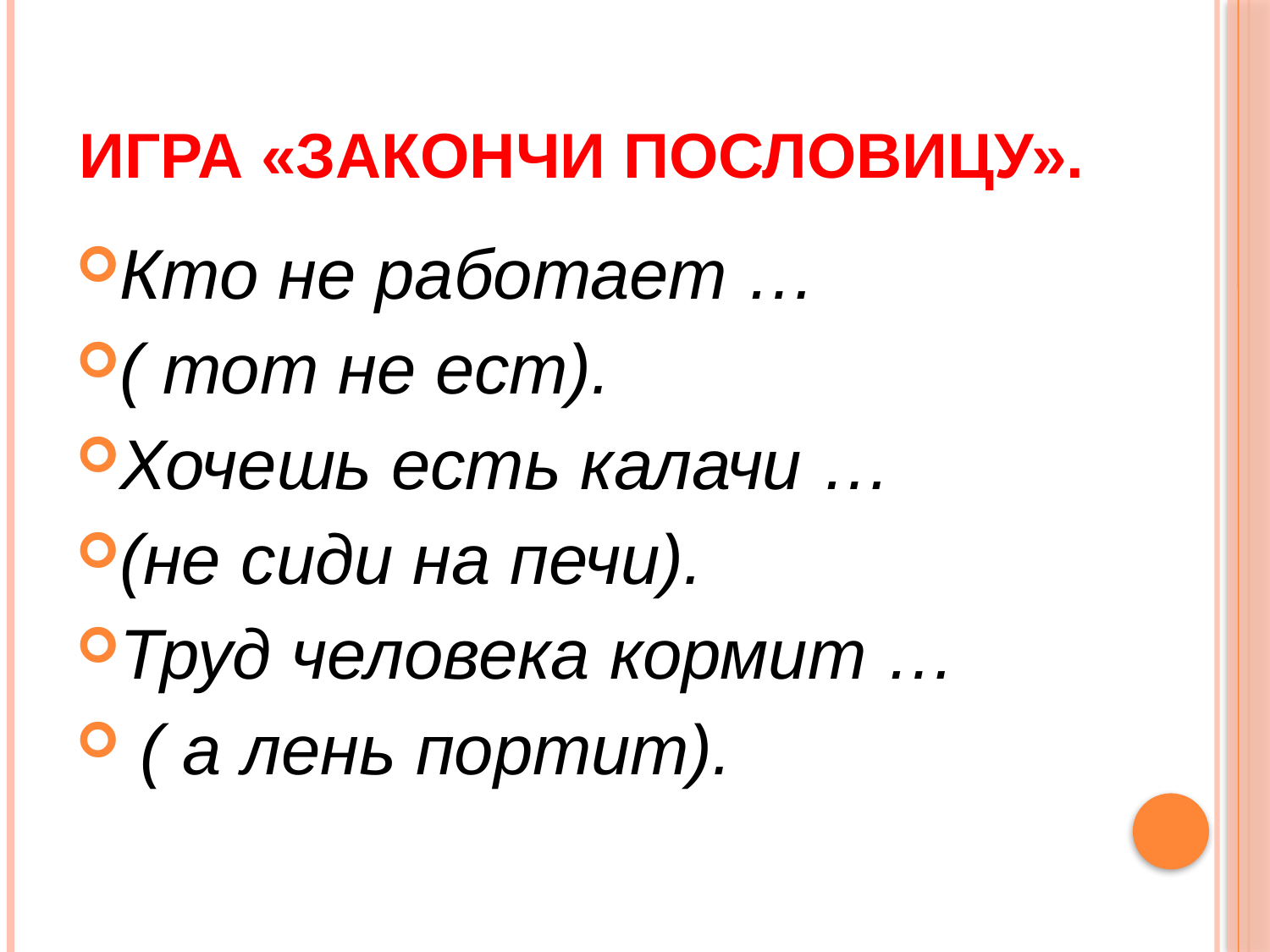

# Игра «Закончи пословицу».
Кто не работает …
( тот не ест).
Хочешь есть калачи …
(не сиди на печи).
Труд человека кормит …
 ( а лень портит).